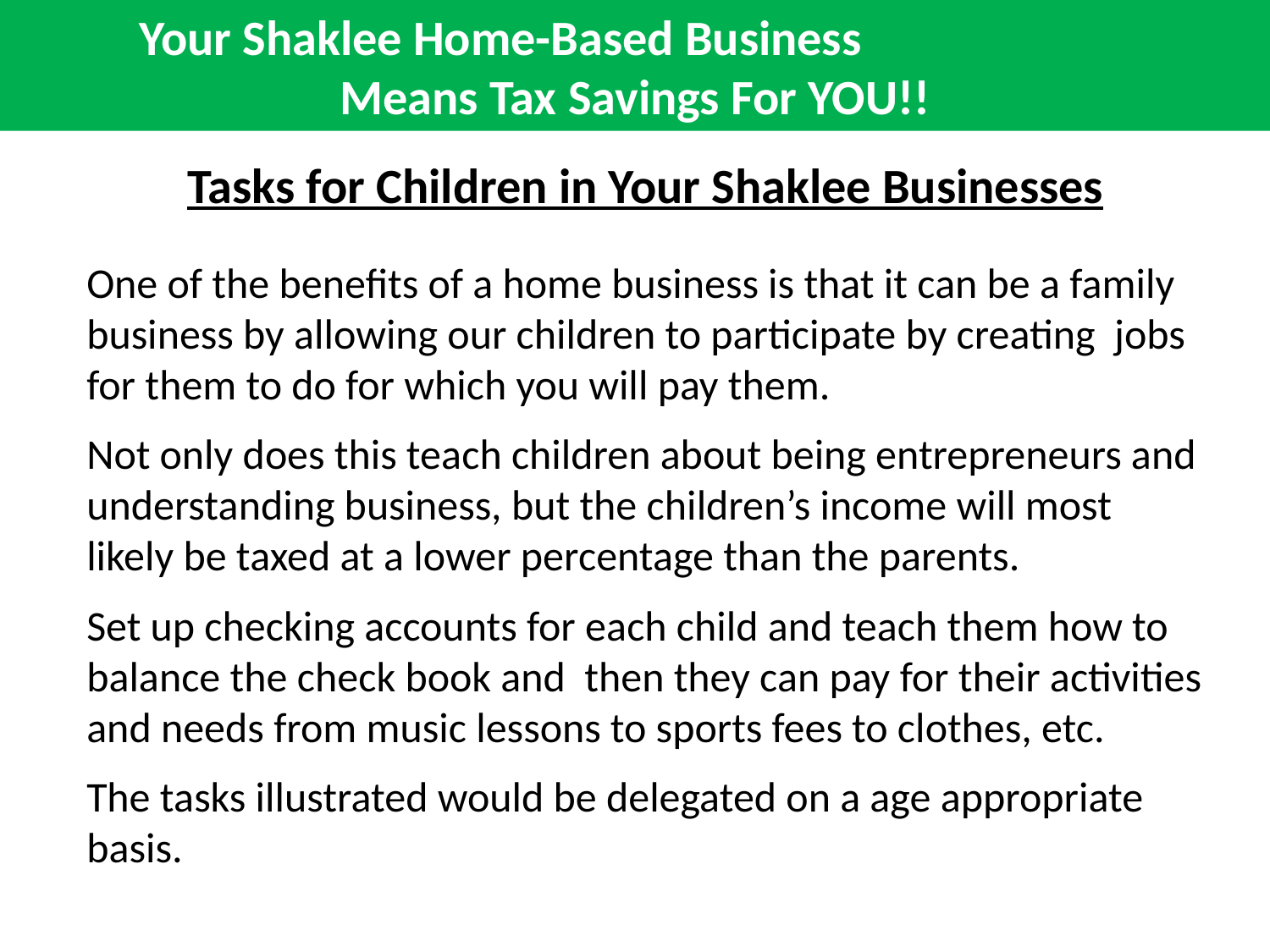

Your Shaklee Home-Based Business
Means Tax Savings For YOU!!

Tasks for Children in Your Shaklee Businesses

One of the benefits of a home business is that it can be a family business by allowing our children to participate by creating  jobs for them to do for which you will pay them.

Not only does this teach children about being entrepreneurs and understanding business, but the children’s income will most likely be taxed at a lower percentage than the parents.

Set up checking accounts for each child and teach them how to balance the check book and  then they can pay for their activities and needs from music lessons to sports fees to clothes, etc.

The tasks illustrated would be delegated on a age appropriate basis.